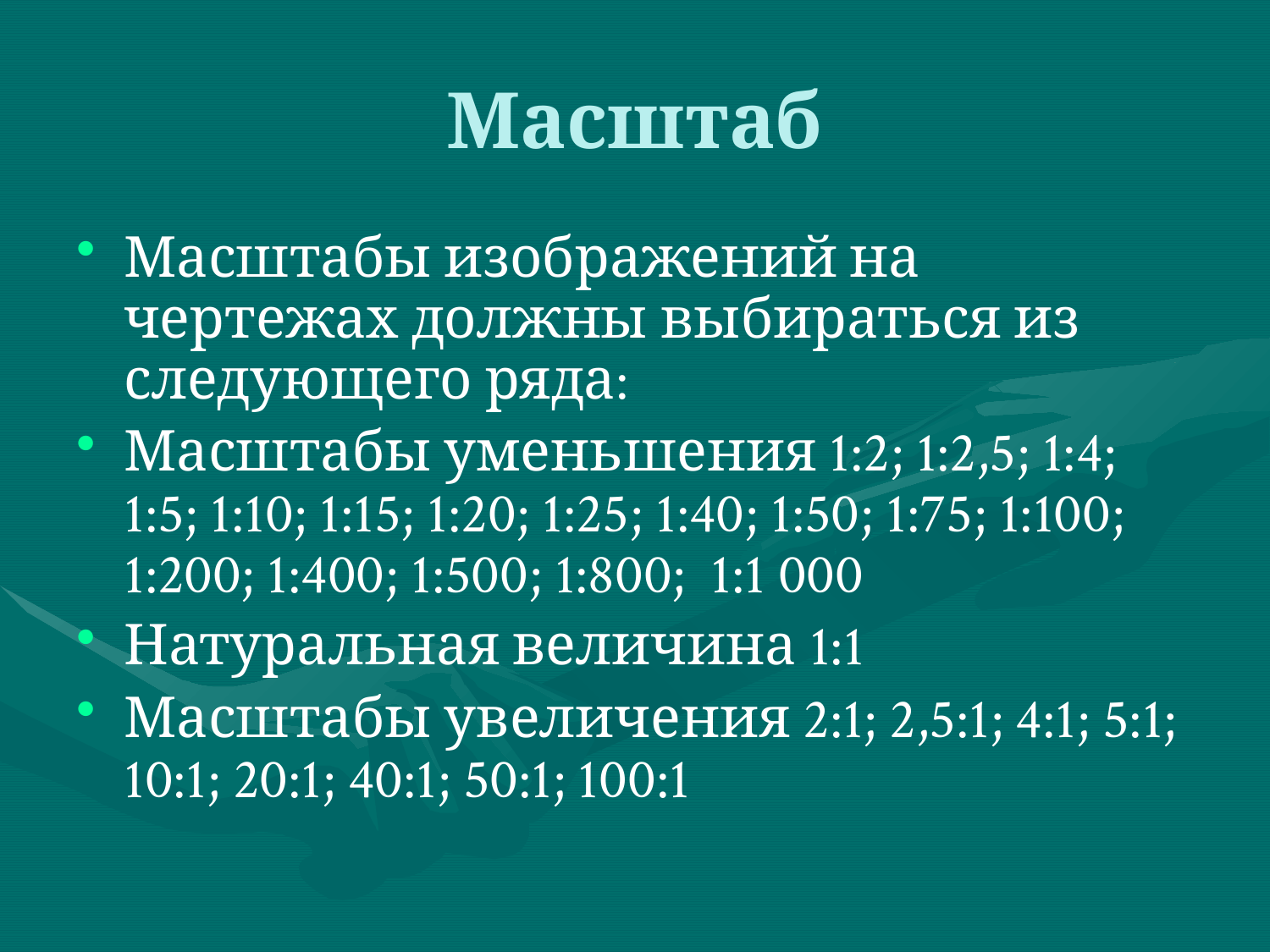

# Масштаб
Масштабы изображений на чертежах должны выбираться из следующего ряда:
Масштабы уменьшения 1:2; 1:2,5; 1:4; 1:5; 1:10; 1:15; 1:20; 1:25; 1:40; 1:50; 1:75; 1:100; 1:200; 1:400; 1:500; 1:800;  1:1 000
Натуральная величина 1:1
Масштабы увеличения 2:1; 2,5:1; 4:1; 5:1; 10:1; 20:1; 40:1; 50:1; 100:1